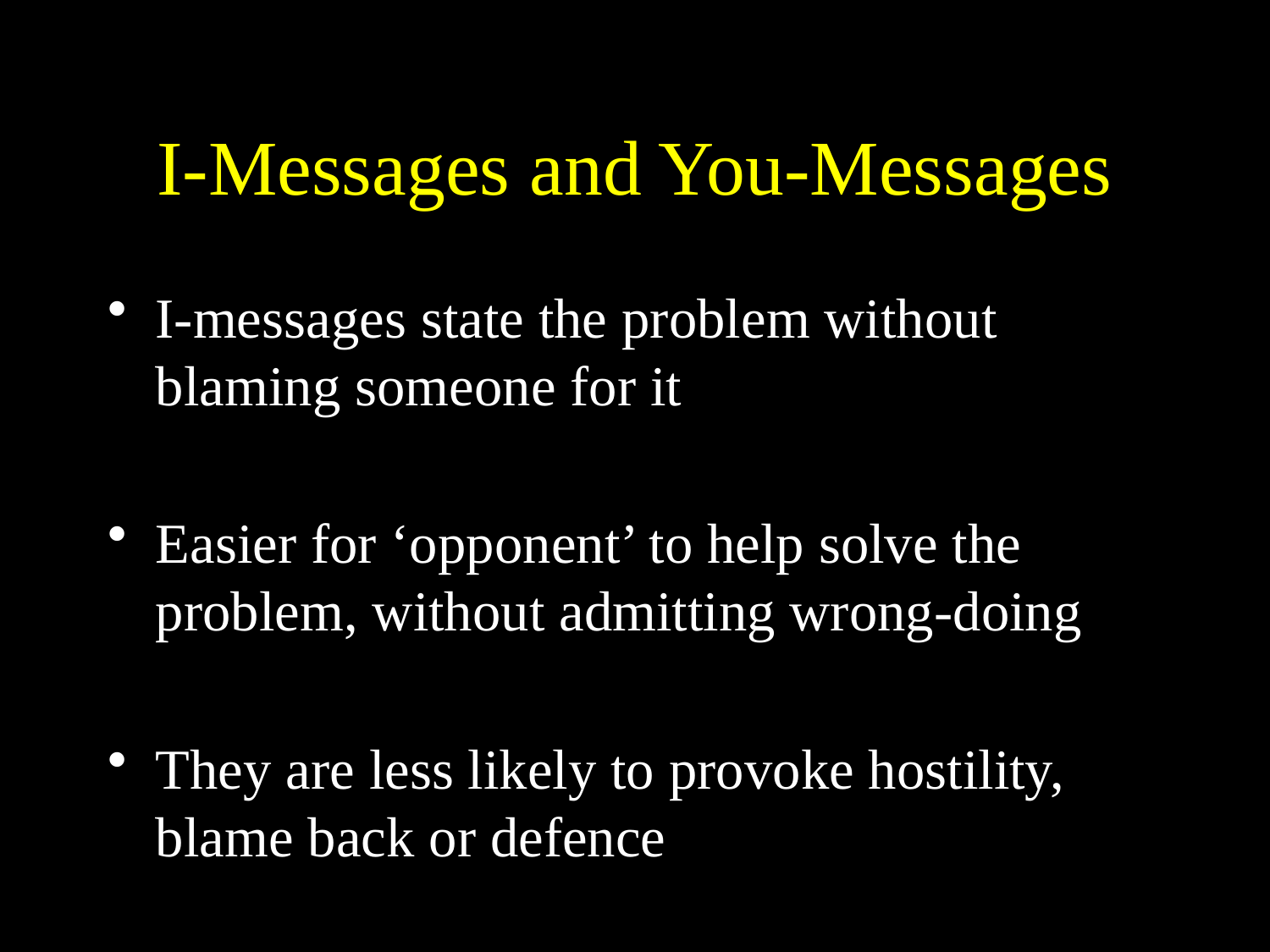

# I-Messages and You-Messages
I-messages state the problem without blaming someone for it

Easier for ‘opponent’ to help solve the problem, without admitting wrong-doing

They are less likely to provoke hostility, blame back or defence